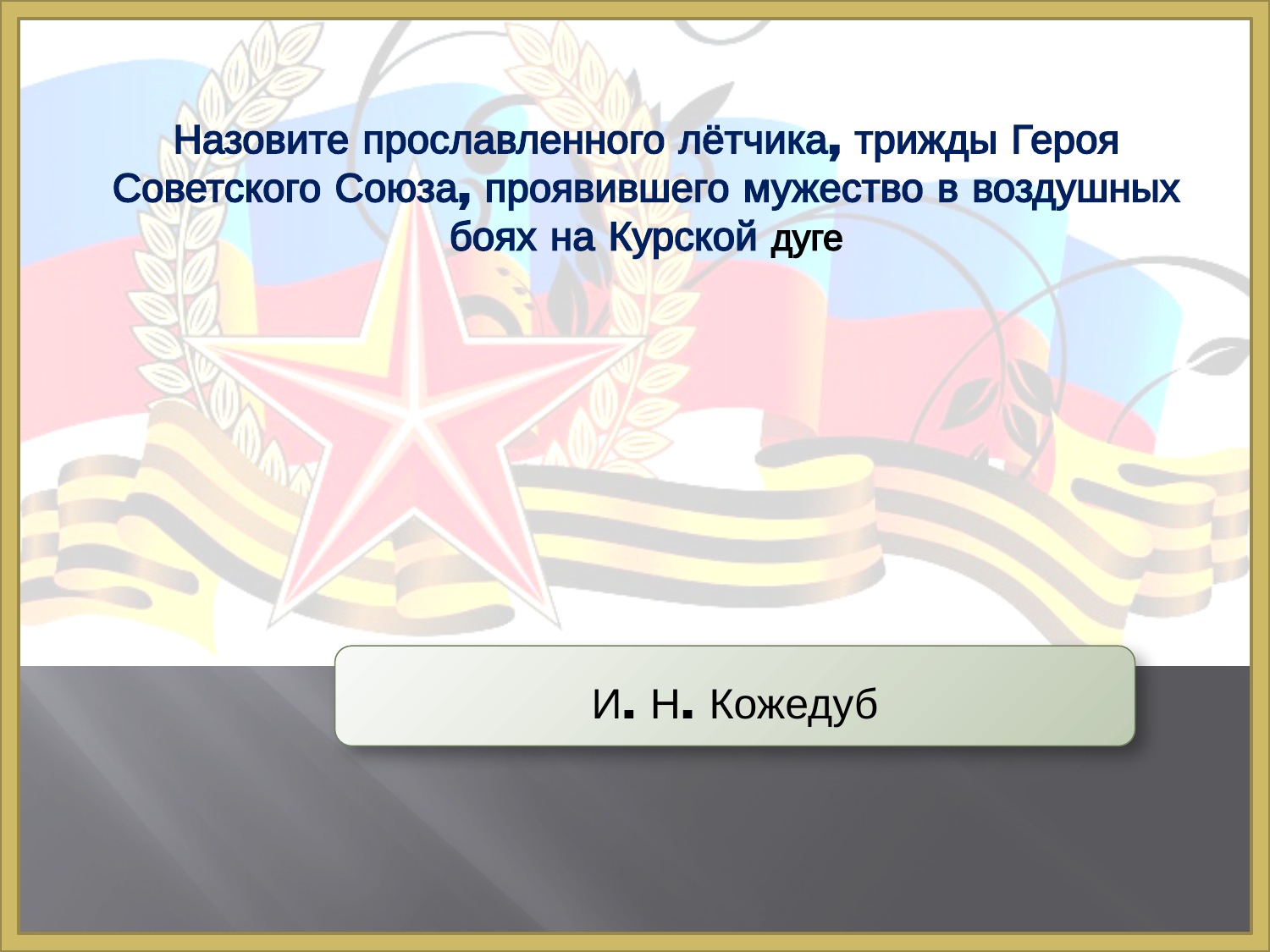

# Назовите прославленного лётчика, трижды Героя Советского Союза, проявившего мужество в воздушных боях на Курской дуге

И. Н. Кожедуб